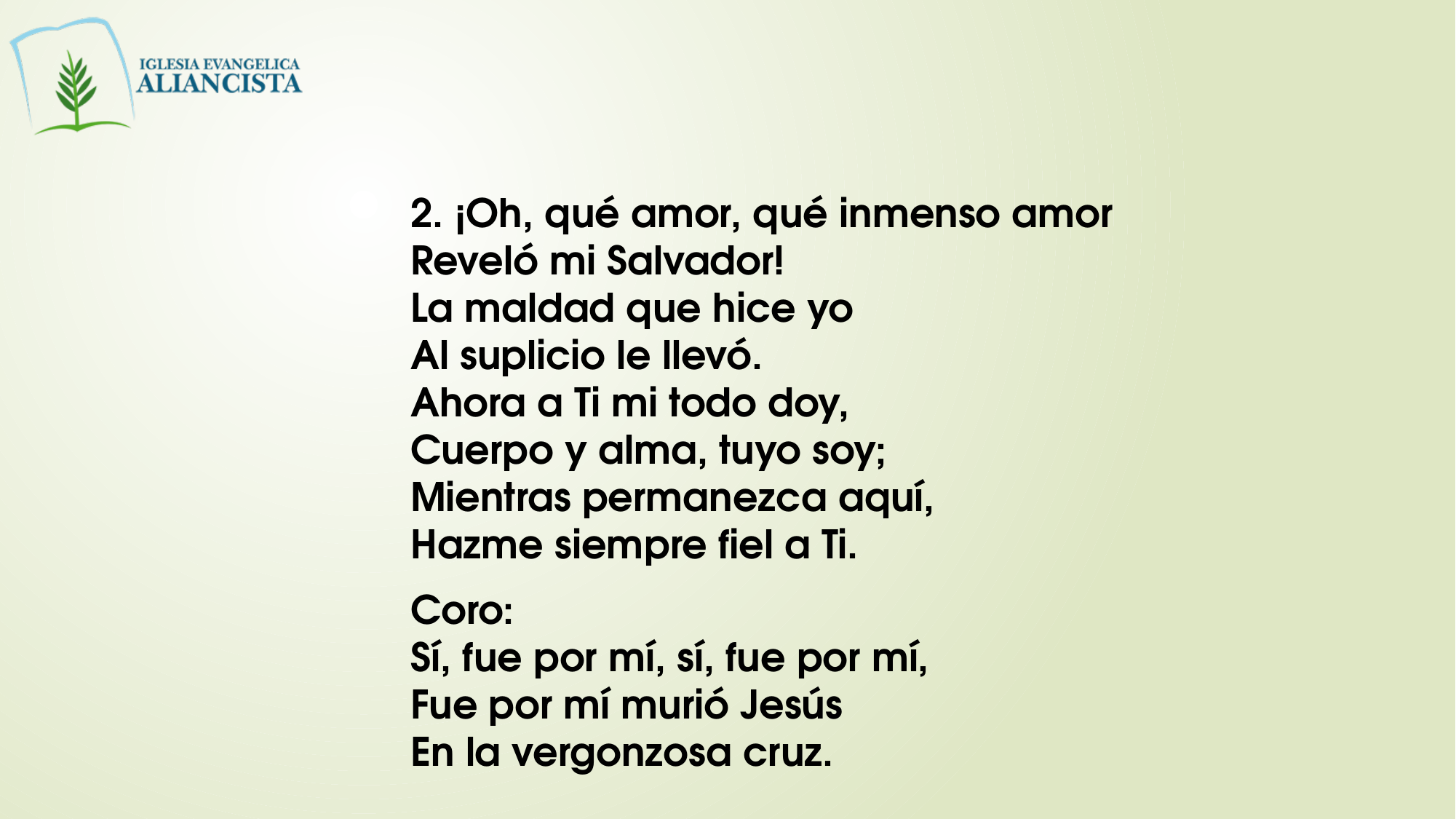

2. ¡Oh, qué amor, qué inmenso amor
Reveló mi Salvador!
La maldad que hice yo
Al suplicio le llevó.
Ahora a Ti mi todo doy,
Cuerpo y alma, tuyo soy;
Mientras permanezca aquí,
Hazme siempre fiel a Ti.

Coro:
Sí, fue por mí, sí, fue por mí,
Fue por mí murió Jesús
En la vergonzosa cruz.